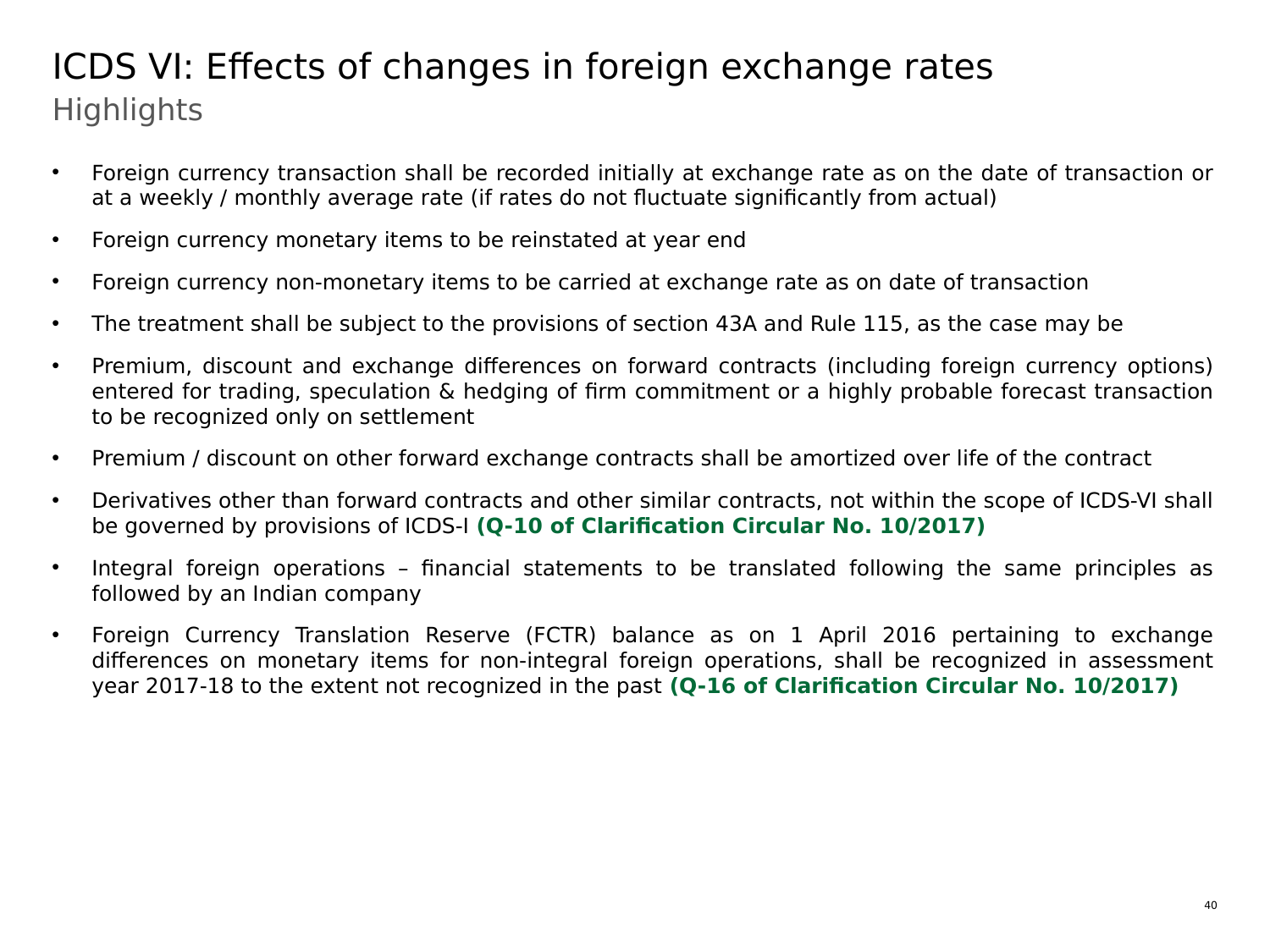

# ICDS VI: Effects of changes in foreign exchange rates
Highlights
Foreign currency transaction shall be recorded initially at exchange rate as on the date of transaction or at a weekly / monthly average rate (if rates do not fluctuate significantly from actual)
Foreign currency monetary items to be reinstated at year end
Foreign currency non-monetary items to be carried at exchange rate as on date of transaction
The treatment shall be subject to the provisions of section 43A and Rule 115, as the case may be
Premium, discount and exchange differences on forward contracts (including foreign currency options) entered for trading, speculation & hedging of firm commitment or a highly probable forecast transaction to be recognized only on settlement
Premium / discount on other forward exchange contracts shall be amortized over life of the contract
Derivatives other than forward contracts and other similar contracts, not within the scope of ICDS-VI shall be governed by provisions of ICDS-I (Q-10 of Clarification Circular No. 10/2017)
Integral foreign operations – financial statements to be translated following the same principles as followed by an Indian company
Foreign Currency Translation Reserve (FCTR) balance as on 1 April 2016 pertaining to exchange differences on monetary items for non-integral foreign operations, shall be recognized in assessment year 2017-18 to the extent not recognized in the past (Q-16 of Clarification Circular No. 10/2017)